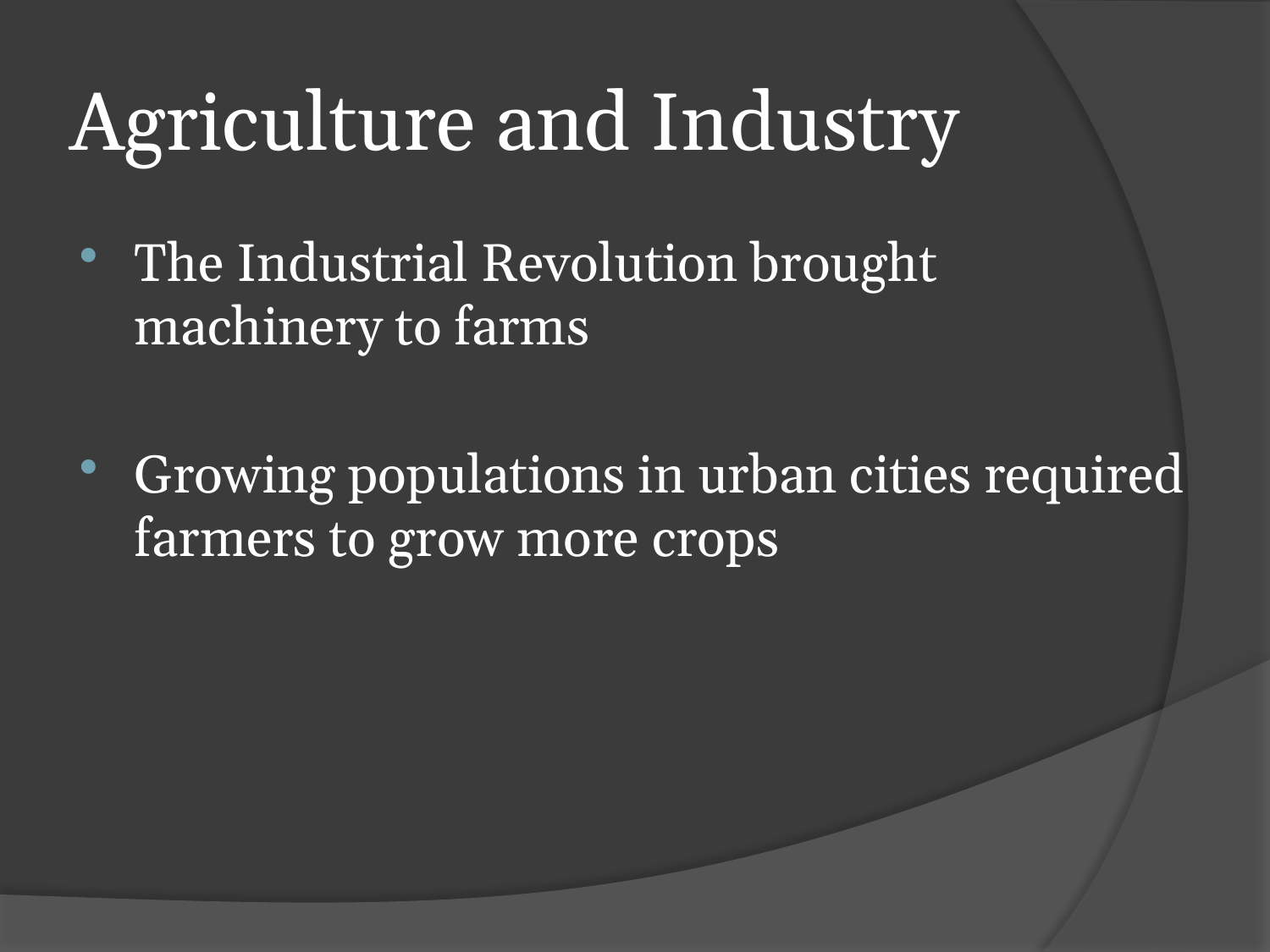

# Agriculture and Industry
The Industrial Revolution brought machinery to farms

Growing populations in urban cities required farmers to grow more crops